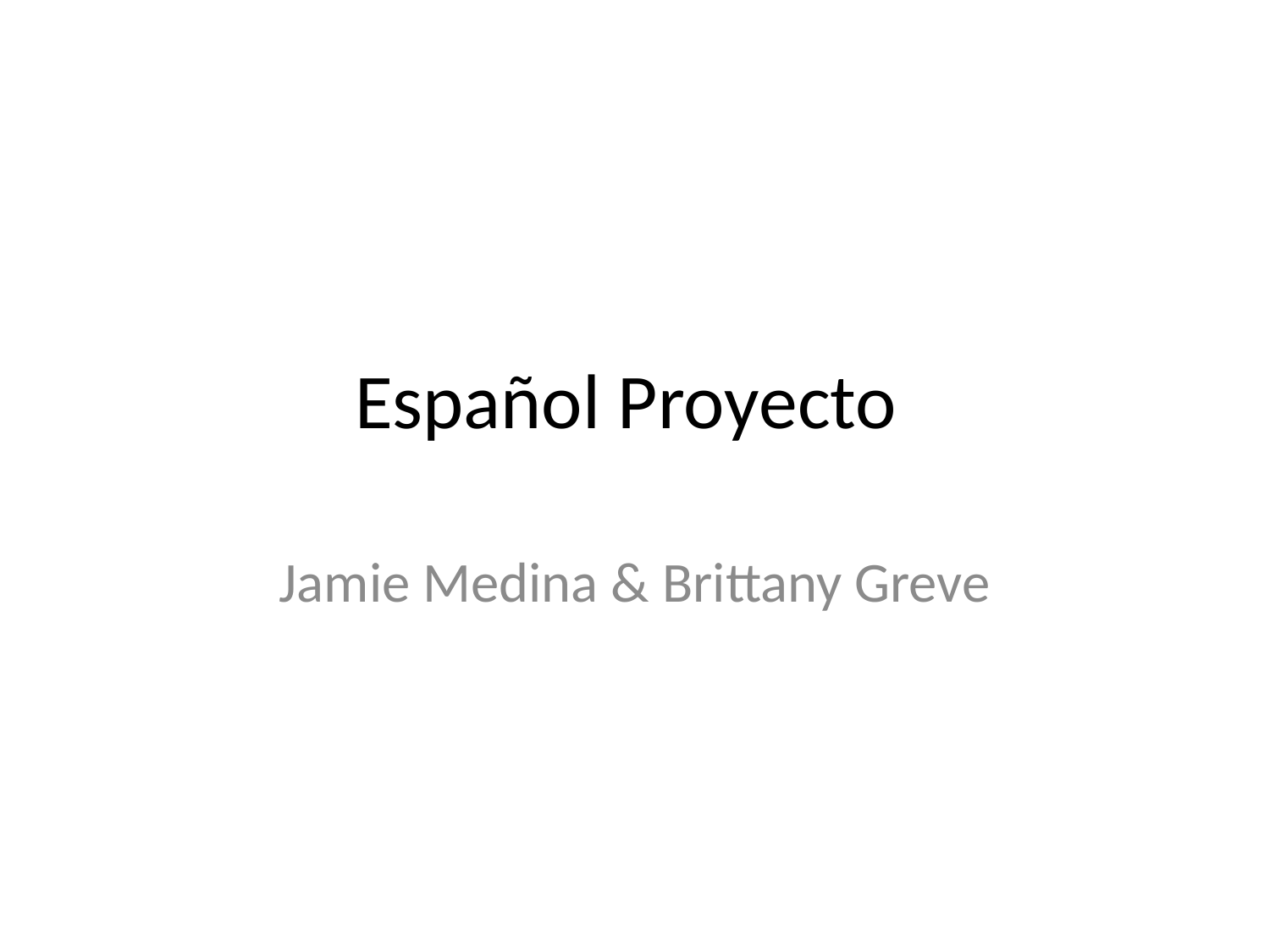

# Español Proyecto
Jamie Medina & Brittany Greve